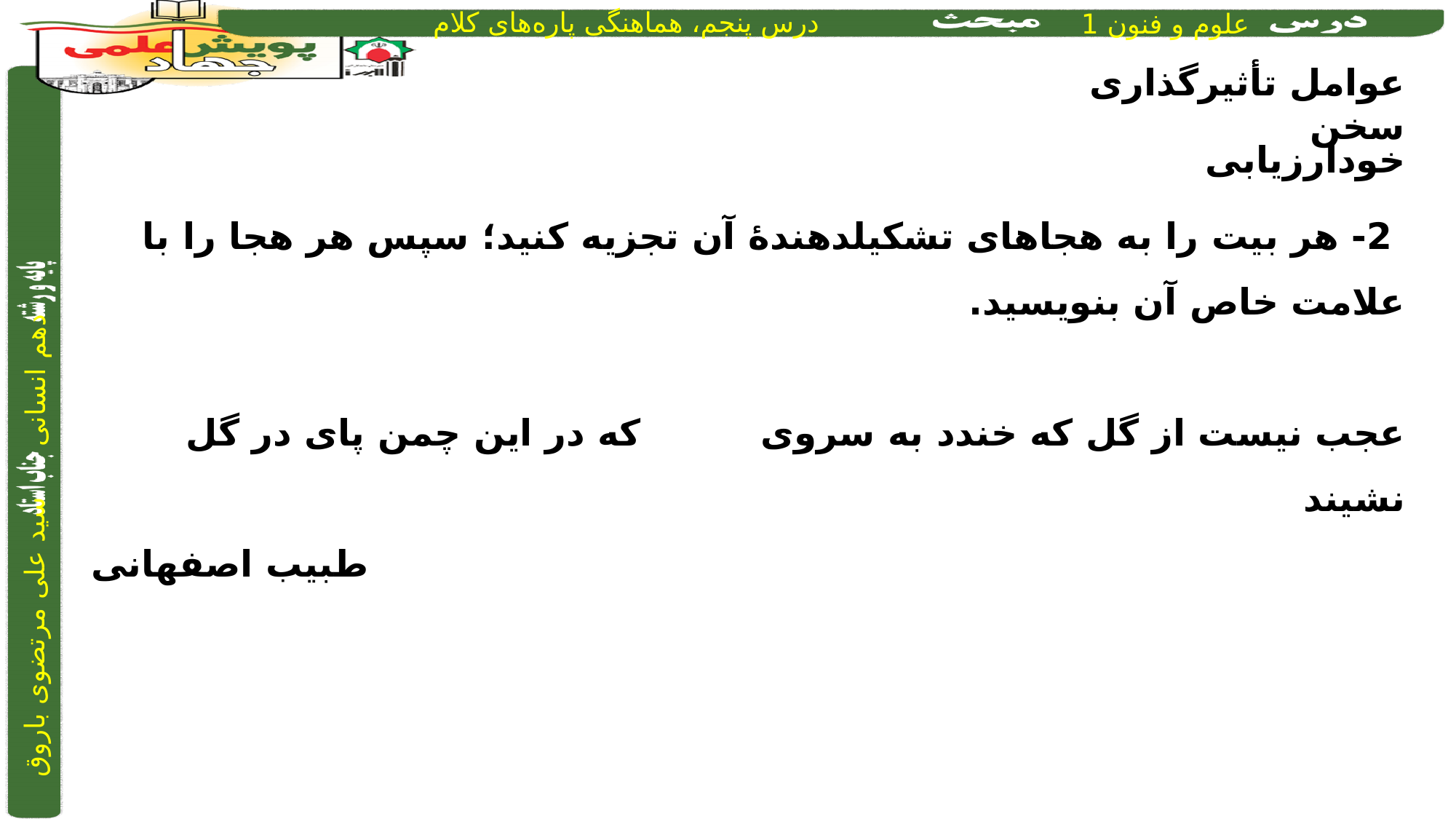

عوامل تأثیرگذاری سخن
خودارزیابی
 2- هر بیت را به هجاهای تشکیلدهندۀ آن تجزیه کنید؛ سپس هر هجا را با علامت خاص آن بنویسید.

عجب نیست از گل که خندد به سروی 		که در این چمن پای در گل نشیند
 طبیب اصفهانی